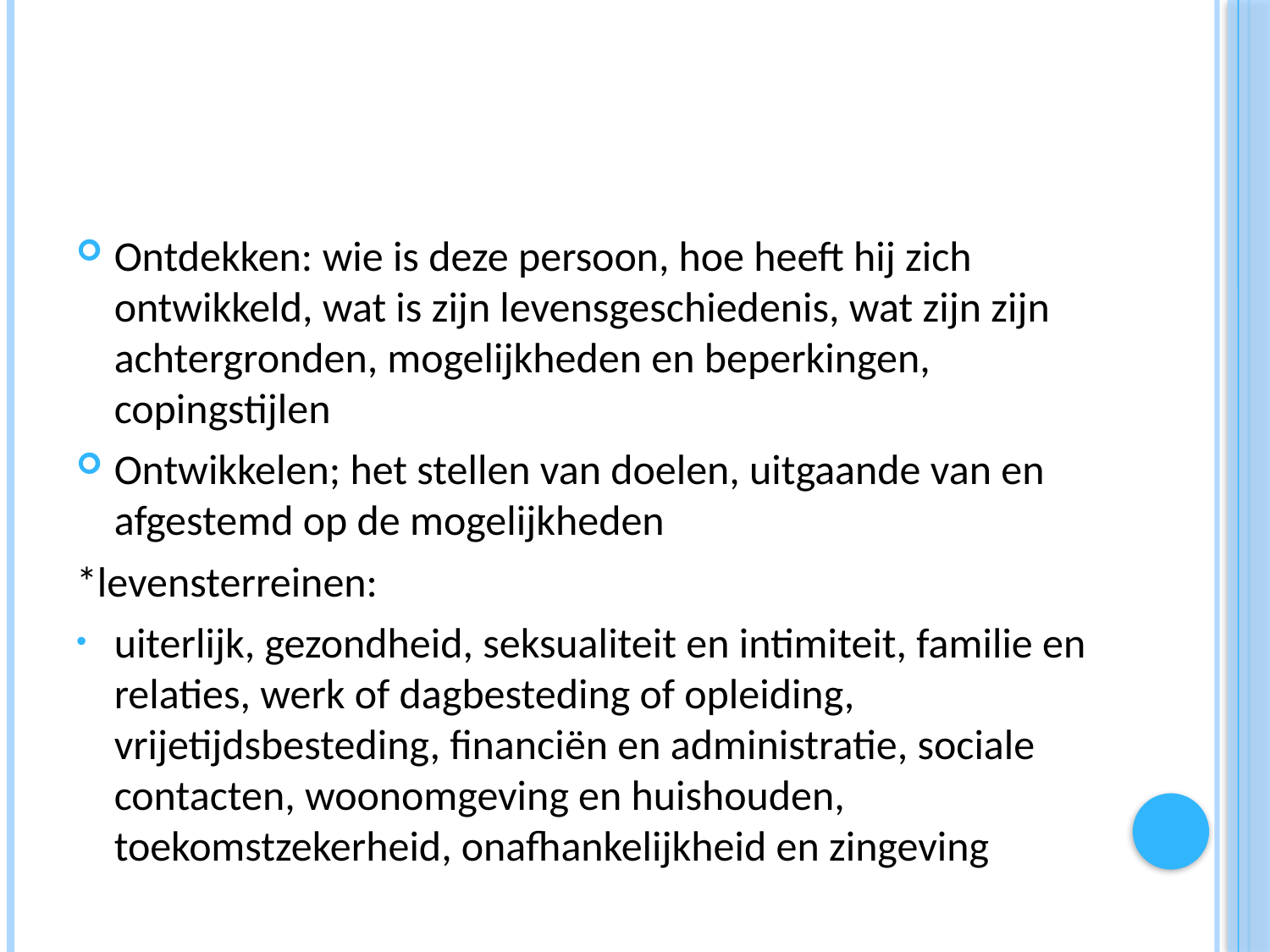

#
Ontdekken: wie is deze persoon, hoe heeft hij zich ontwikkeld, wat is zijn levensgeschiedenis, wat zijn zijn achtergronden, mogelijkheden en beperkingen, copingstijlen
Ontwikkelen; het stellen van doelen, uitgaande van en afgestemd op de mogelijkheden
*levensterreinen:
uiterlijk, gezondheid, seksualiteit en intimiteit, familie en relaties, werk of dagbesteding of opleiding, vrijetijdsbesteding, financiën en administratie, sociale contacten, woonomgeving en huishouden, toekomstzekerheid, onafhankelijkheid en zingeving